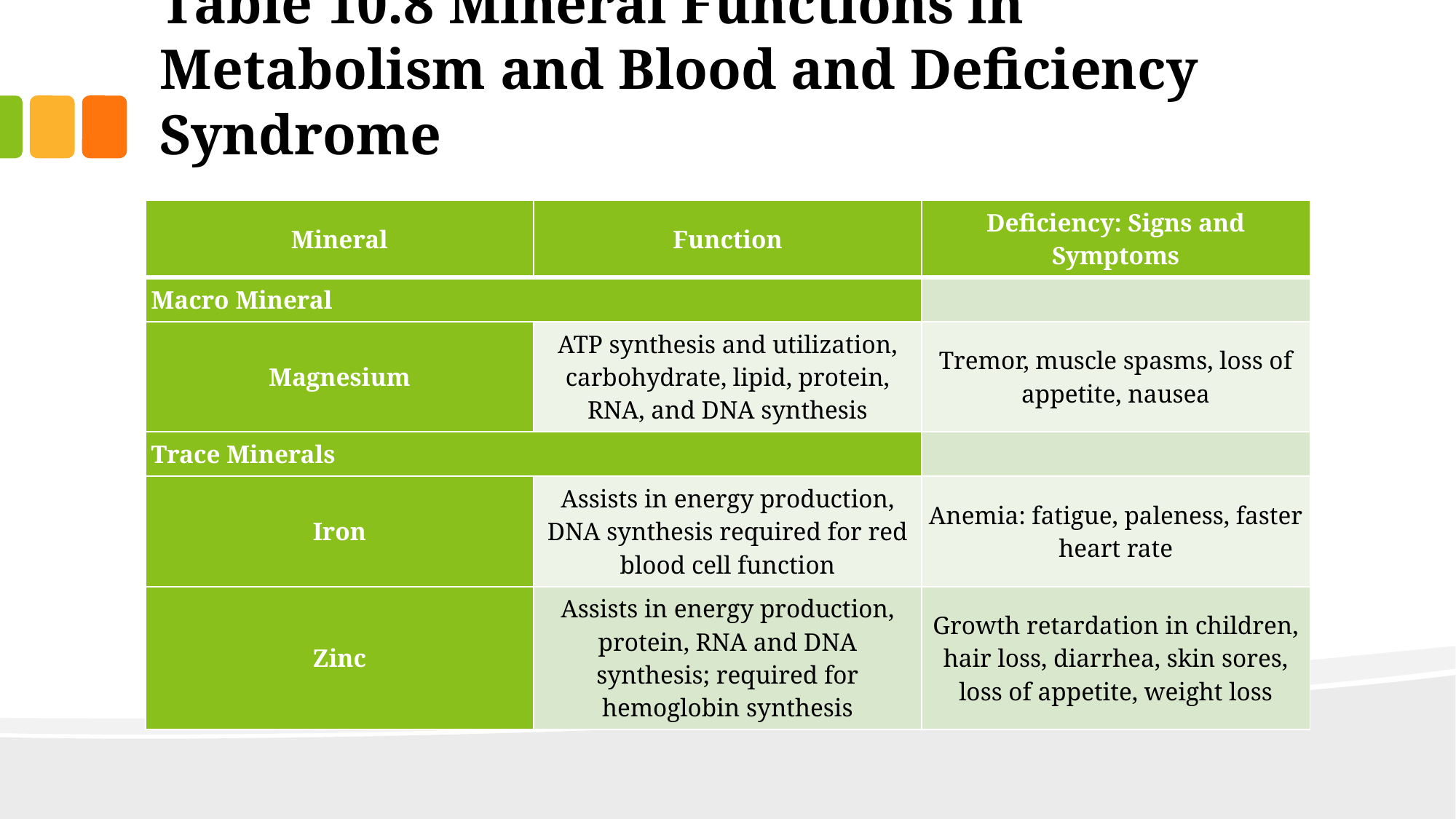

# Table 10.8 Mineral Functions in Metabolism and Blood and Deficiency Syndrome
| Mineral | Function | Deficiency: Signs and Symptoms |
| --- | --- | --- |
| Macro Mineral |  |  |
| Magnesium | ATP synthesis and utilization, carbohydrate, lipid, protein, RNA, and DNA synthesis | Tremor, muscle spasms, loss of appetite, nausea |
| Trace Minerals |  |  |
| Iron | Assists in energy production, DNA synthesis required for red blood cell function | Anemia: fatigue, paleness, faster heart rate |
| Zinc | Assists in energy production, protein, RNA and DNA synthesis; required for hemoglobin synthesis | Growth retardation in children, hair loss, diarrhea, skin sores, loss of appetite, weight loss |